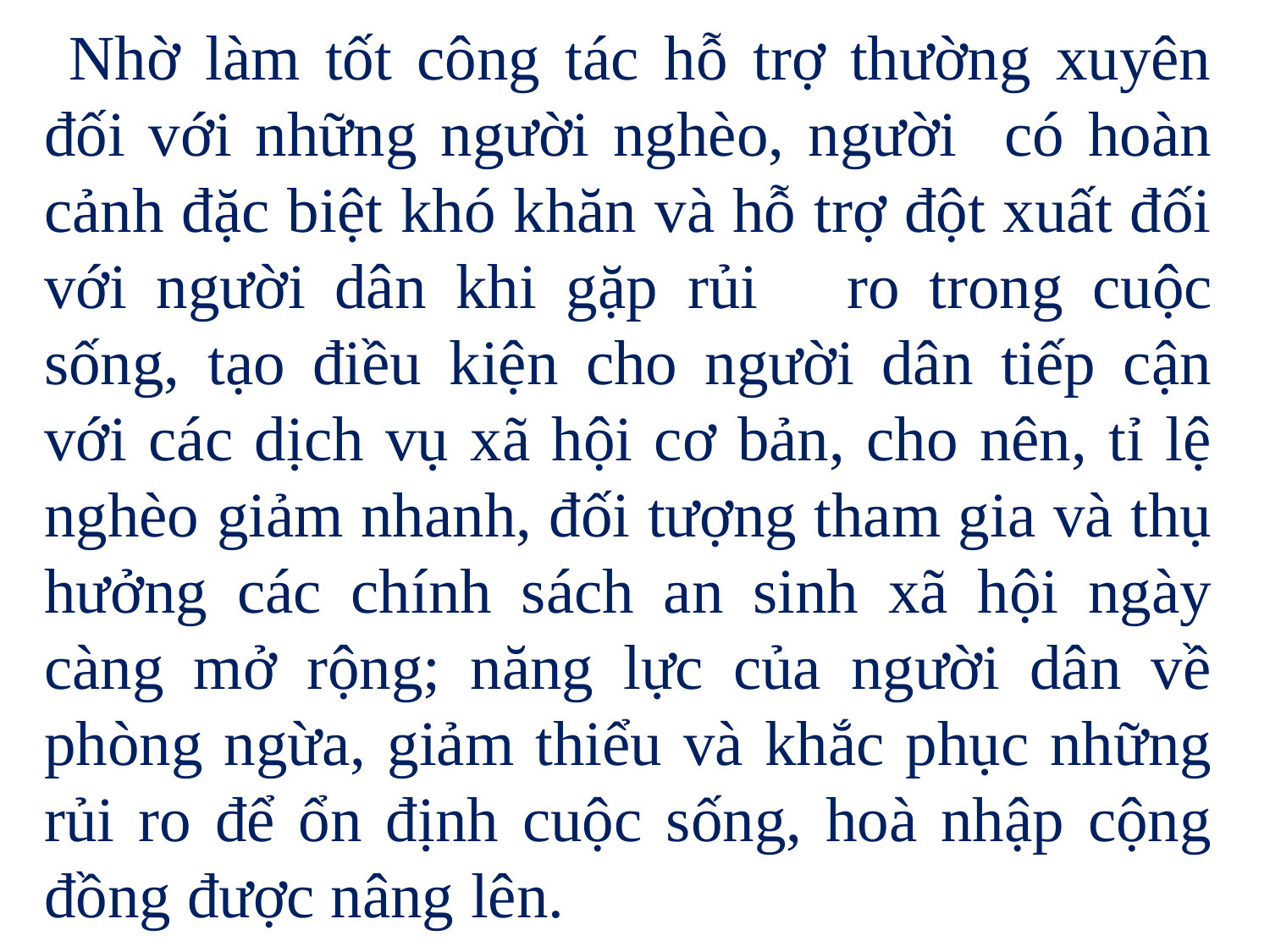

Nhờ làm tốt công tác hỗ trợ thường xuyên đối với những người nghèo, người  có hoàn cảnh đặc biệt khó khăn và hỗ trợ đột xuất đối với người dân khi gặp rủi   ro trong cuộc sống, tạo điều kiện cho người dân tiếp cận với các dịch vụ xã hội cơ bản, cho nên, tỉ lệ nghèo giảm nhanh, đối tượng tham gia và thụ hưởng các chính sách an sinh xã hội ngày càng mở rộng; năng lực của người dân về phòng ngừa, giảm thiểu và khắc phục những rủi ro để ổn định cuộc sống, hoà nhập cộng đồng được nâng lên.